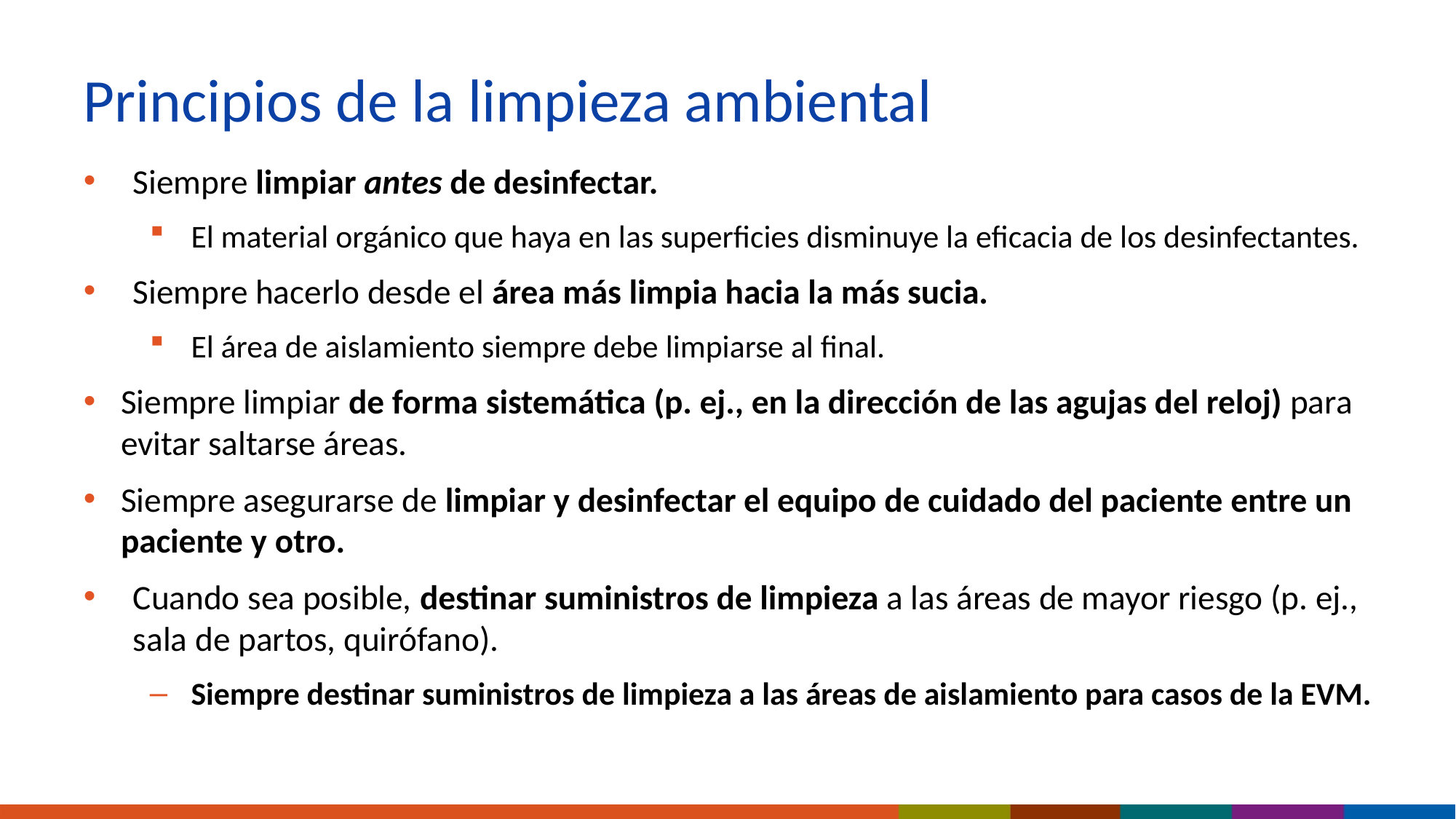

# Principios de la limpieza ambiental
Siempre limpiar antes de desinfectar.
El material orgánico que haya en las superficies disminuye la eficacia de los desinfectantes.
Siempre hacerlo desde el área más limpia hacia la más sucia.
El área de aislamiento siempre debe limpiarse al final.
Siempre limpiar de forma sistemática (p. ej., en la dirección de las agujas del reloj) para evitar saltarse áreas.
Siempre asegurarse de limpiar y desinfectar el equipo de cuidado del paciente entre un paciente y otro.
Cuando sea posible, destinar suministros de limpieza a las áreas de mayor riesgo (p. ej., sala de partos, quirófano).
Siempre destinar suministros de limpieza a las áreas de aislamiento para casos de la EVM.